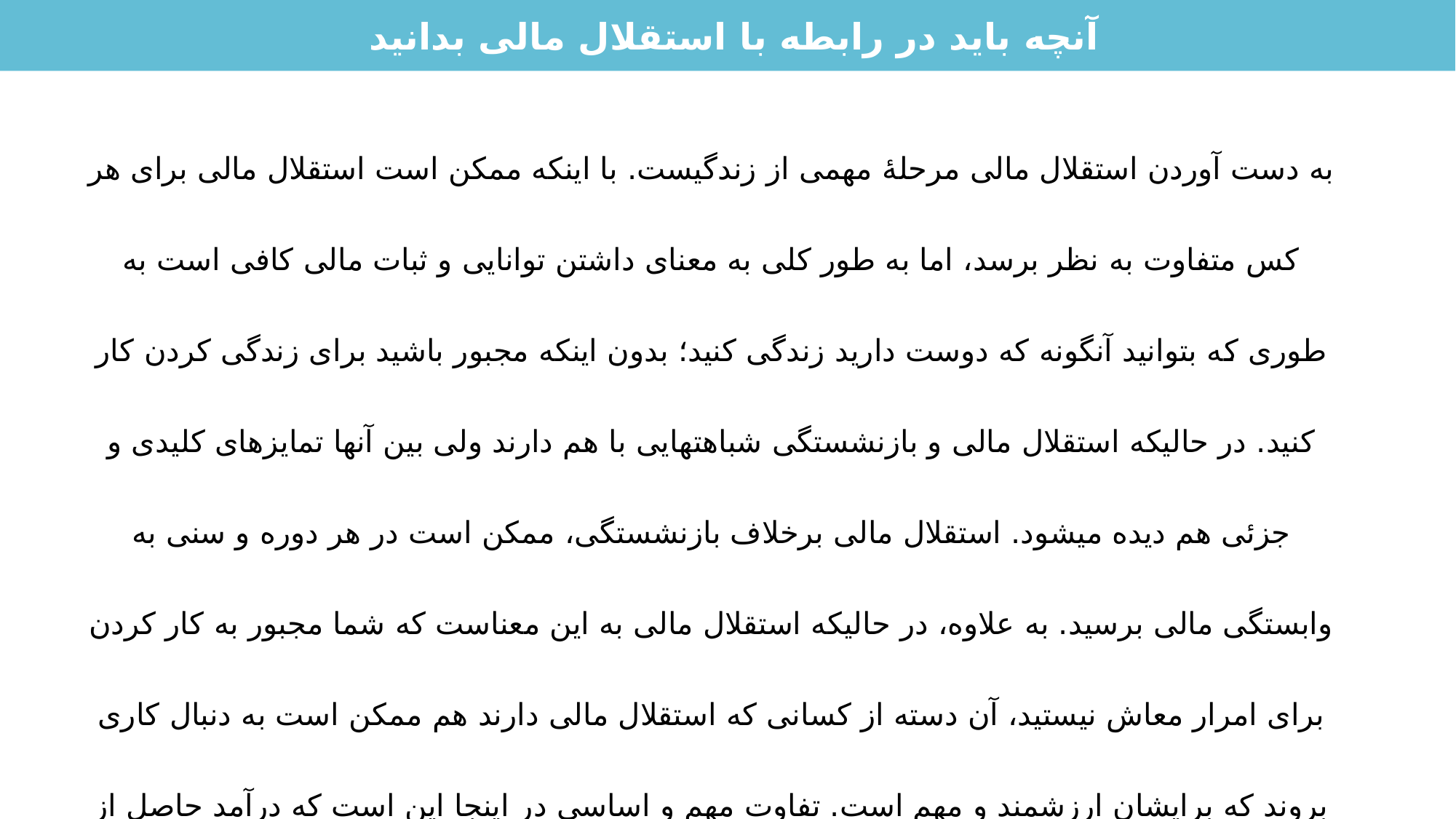

آنچه باید در رابطه با استقلال مالی بدانید
به دست آوردن استقلال مالی مرحلۀ مهمی از زندگیست. با اینکه ممکن است استقلال مالی برای هر کس متفاوت به نظر برسد، اما به طور کلی به معنای داشتن توانایی و ثبات مالی کافی است به طوری که بتوانید آنگونه که دوست دارید زندگی کنید؛ بدون اینکه مجبور باشید برای زندگی کردن کار کنید. در حالیکه استقلال مالی و بازنشستگی شباهت­هایی با هم دارند ولی بین آنها تمایزهای کلیدی و جزئی هم دیده می­شود. استقلال مالی برخلاف بازنشستگی، ممکن است در هر دوره و سنی به وابستگی مالی برسید. به علاوه، در حالیکه استقلال مالی به این معناست که شما مجبور به کار کردن برای امرار معاش نیستید، آن دسته از کسانی که استقلال مالی دارند هم ممکن است به دنبال کاری بروند که برایشان ارزشمند و مهم است. تفاوت مهم و اساسی در اینجا این است که درآمد حاصل از آن شغل برای پرداخت قبوض یا گذران زندگی لازم و ضروری نیست.